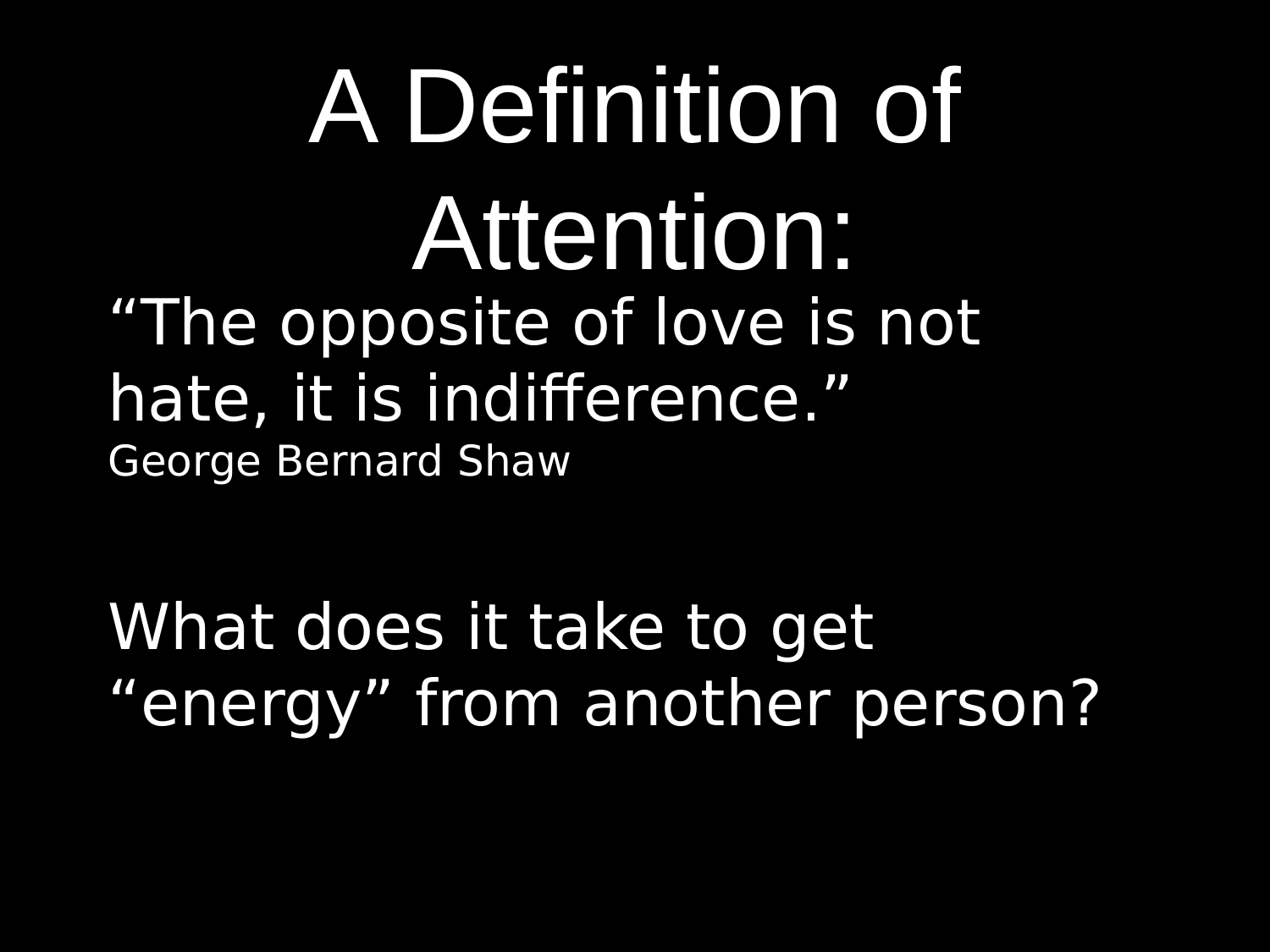

# A Definition of Attention:
“The opposite of love is not hate, it is indifference.”
George Bernard Shaw

What does it take to get “energy” from another person?